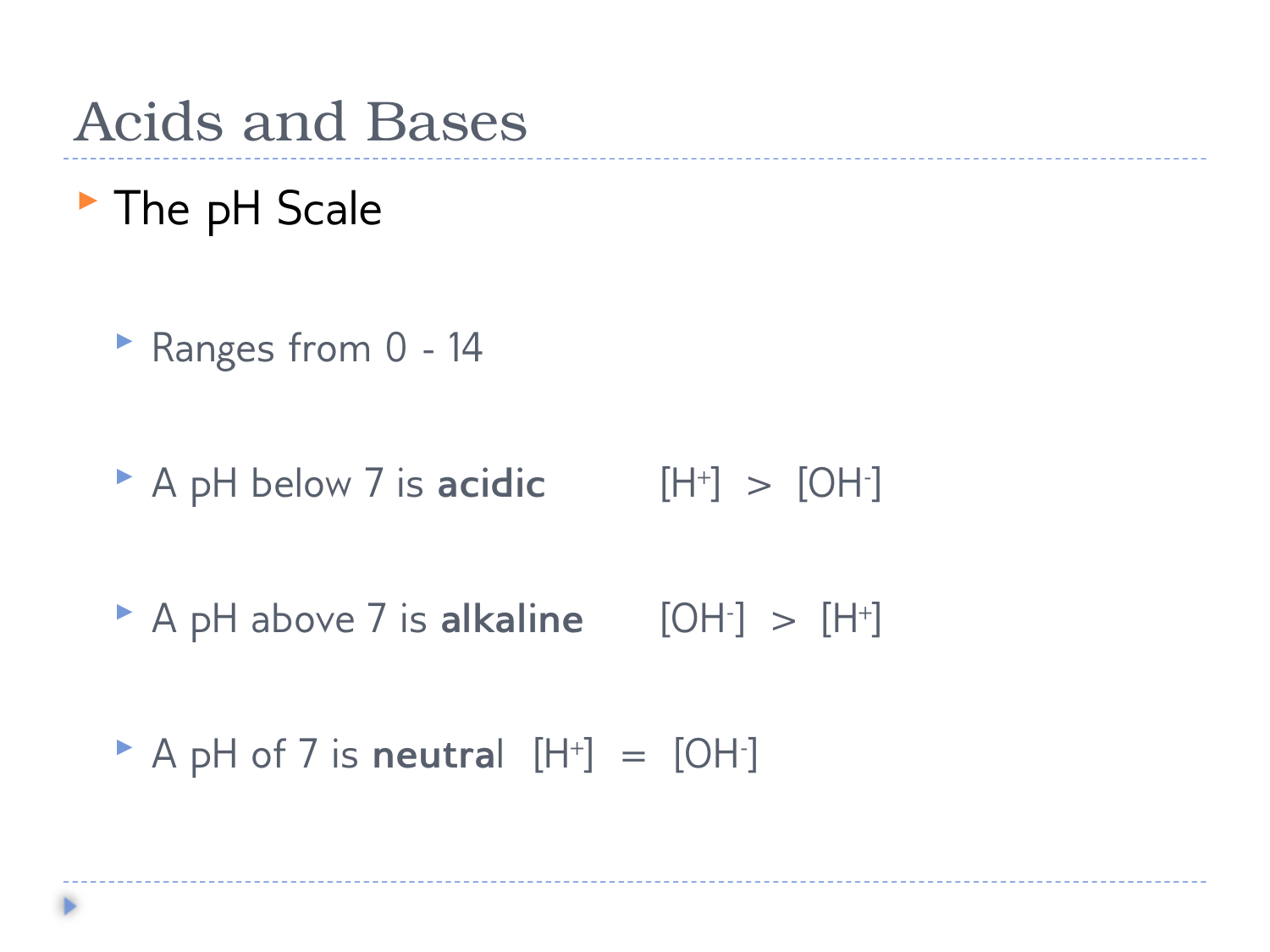

# Acids and Bases
The pH Scale

Ranges from 0 - 14

A pH below 7 is acidic 	[H+]  >  [OH-]

A pH above 7 is alkaline 	[OH-]  >  [H+]

A pH of 7 is neutral 	[H+]  =  [OH-]